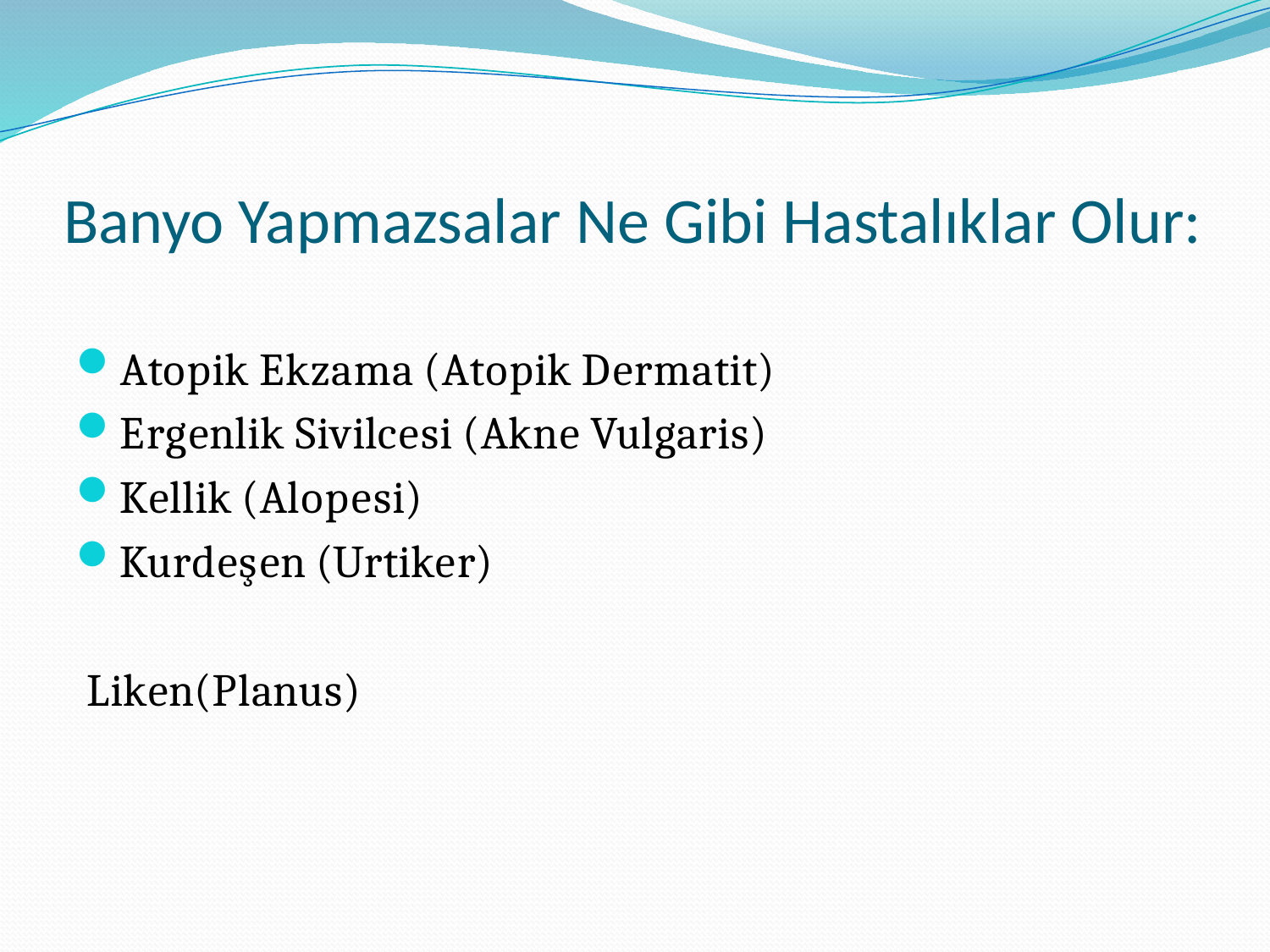

# Banyo Yapmazsalar Ne Gibi Hastalıklar Olur:

Atopik Ekzama (Atopik Dermatit)
Ergenlik Sivilcesi (Akne Vulgaris)
Kellik (Alopesi)
Kurdeşen (Urtiker)

 Liken(Planus)